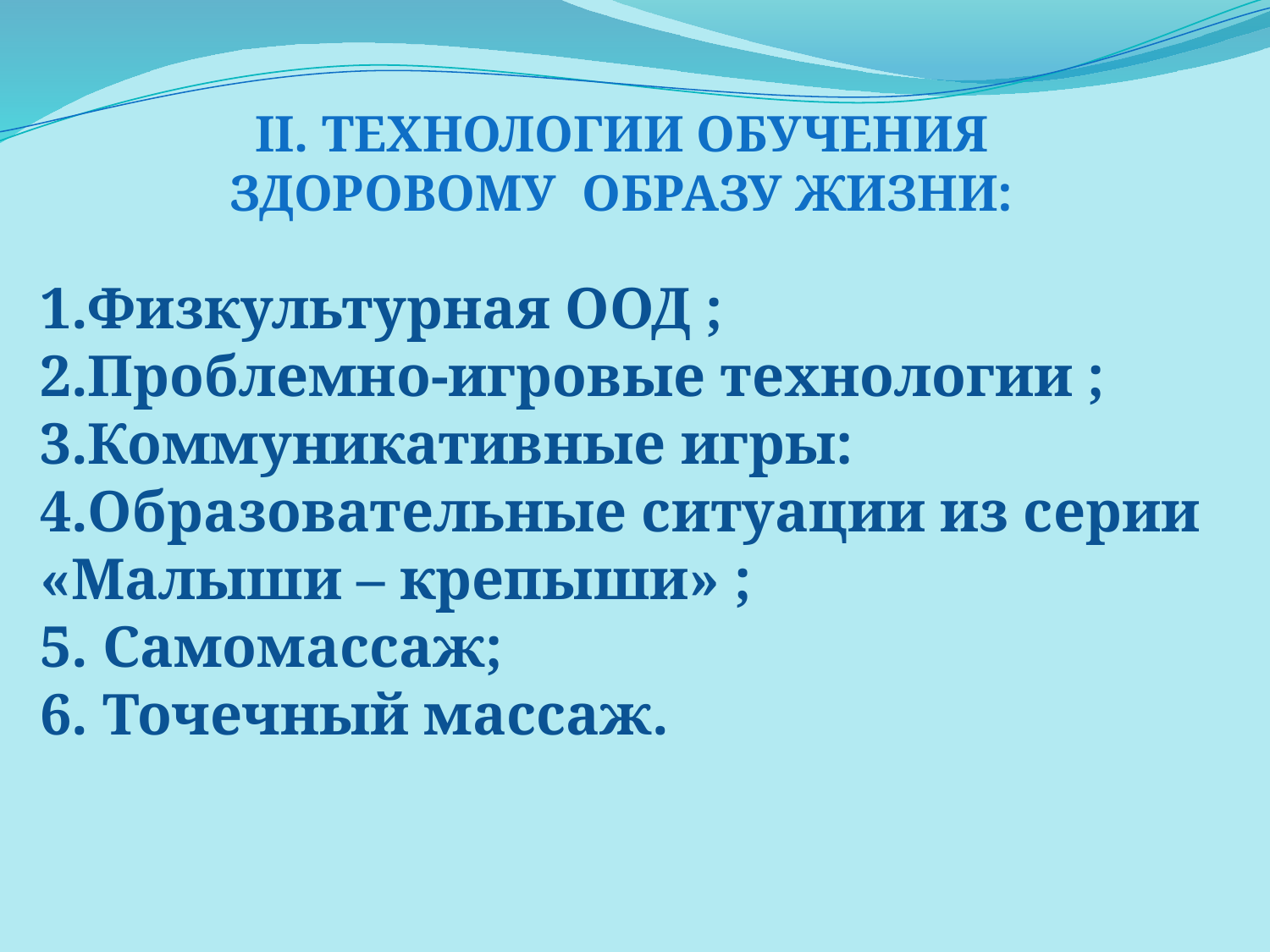

II. Технологии обучения
здоровому  образу жизни:
Физкультурная ООД ;
Проблемно-игровые технологии ;
Коммуникативные игры:
Образовательные ситуации из серии
«Малыши – крепыши» ;
5. Самомассаж;
6. Точечный массаж.